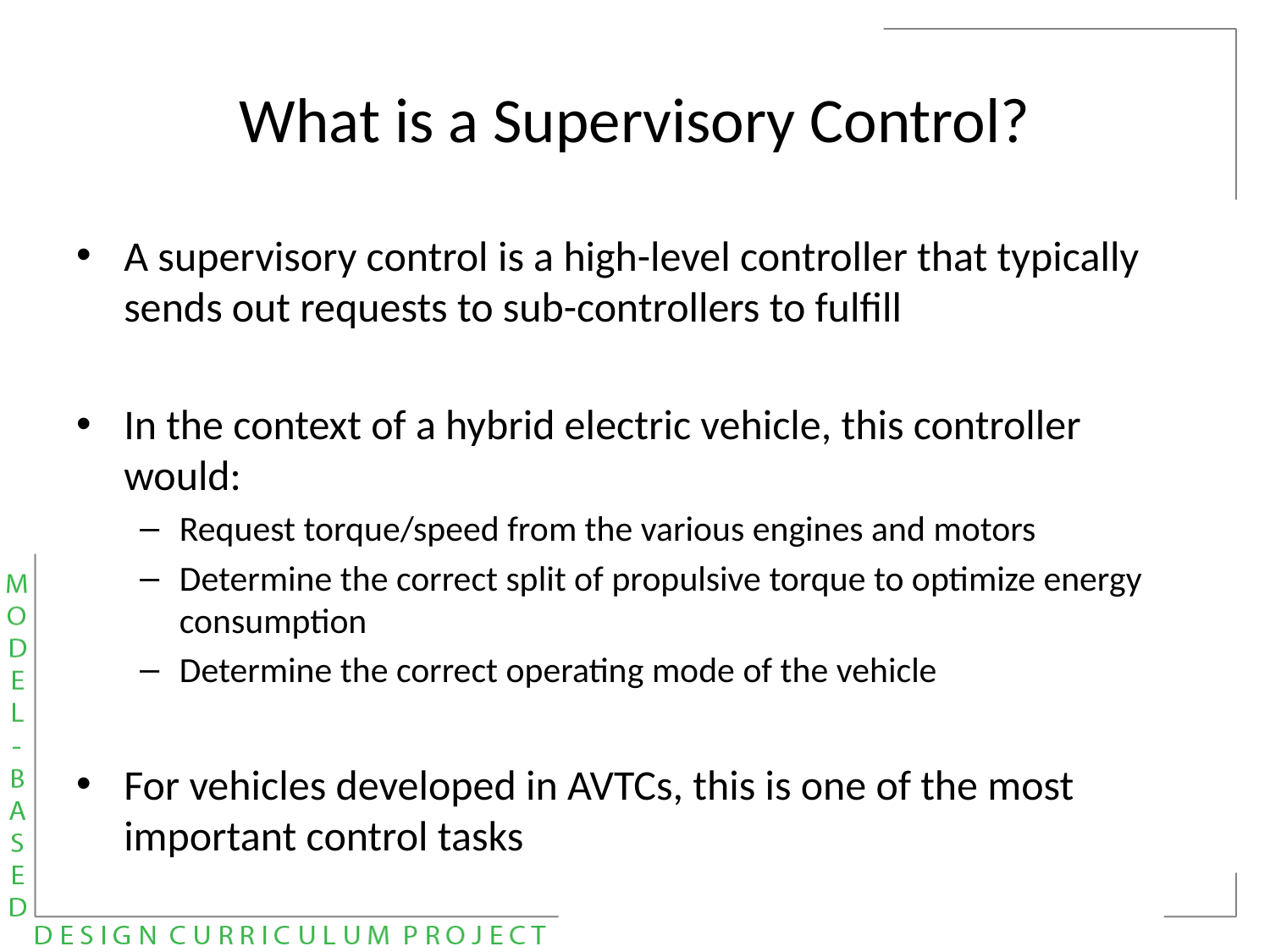

# What is a Supervisory Control?
A supervisory control is a high-level controller that typically sends out requests to sub-controllers to fulfill

In the context of a hybrid electric vehicle, this controller would:
Request torque/speed from the various engines and motors
Determine the correct split of propulsive torque to optimize energy consumption
Determine the correct operating mode of the vehicle

For vehicles developed in AVTCs, this is one of the most important control tasks